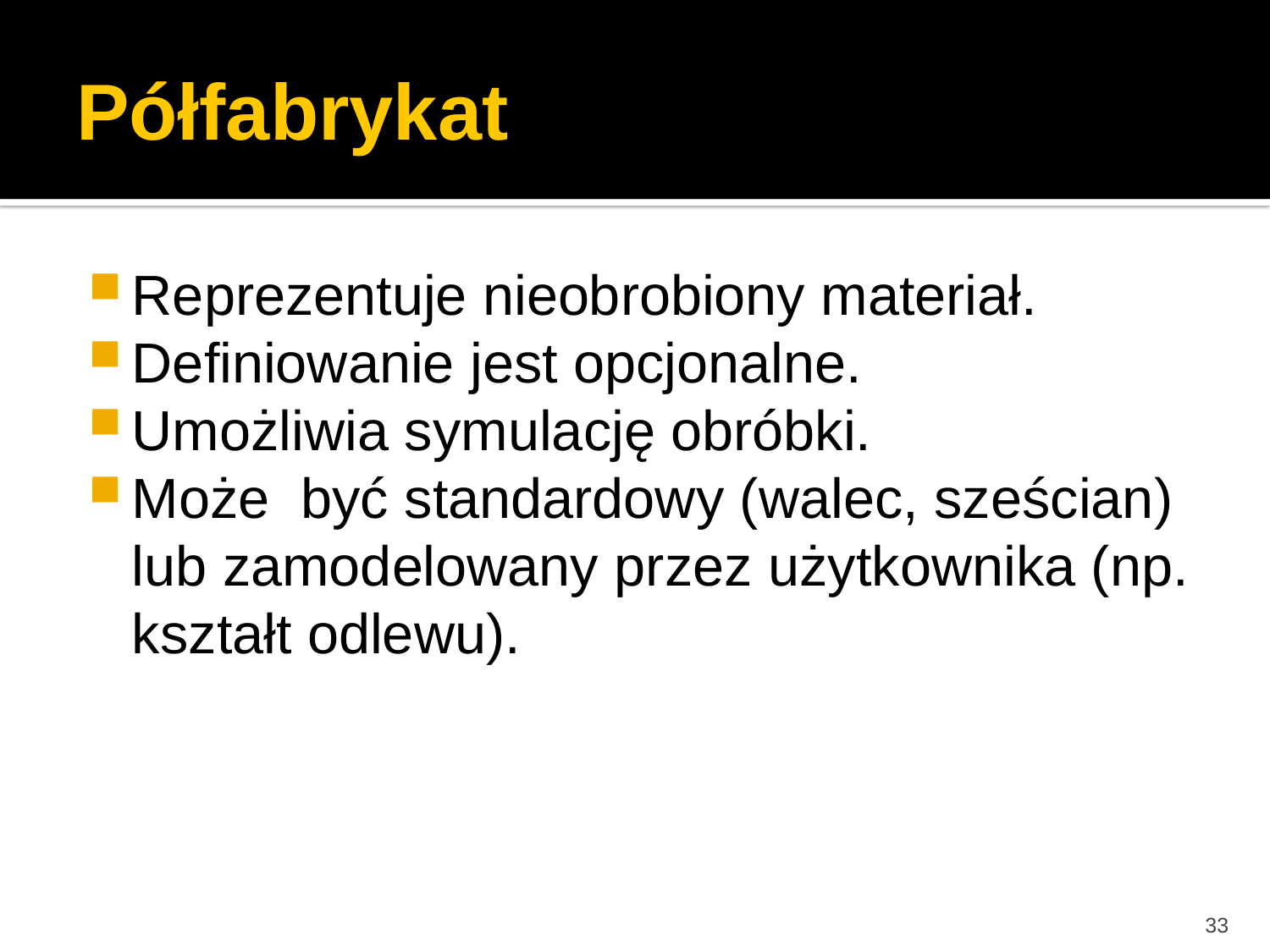

# Półfabrykat
Reprezentuje nieobrobiony materiał.
Definiowanie jest opcjonalne.
Umożliwia symulację obróbki.
Może  być standardowy (walec, sześcian) lub zamodelowany przez użytkownika (np. kształt odlewu).

33